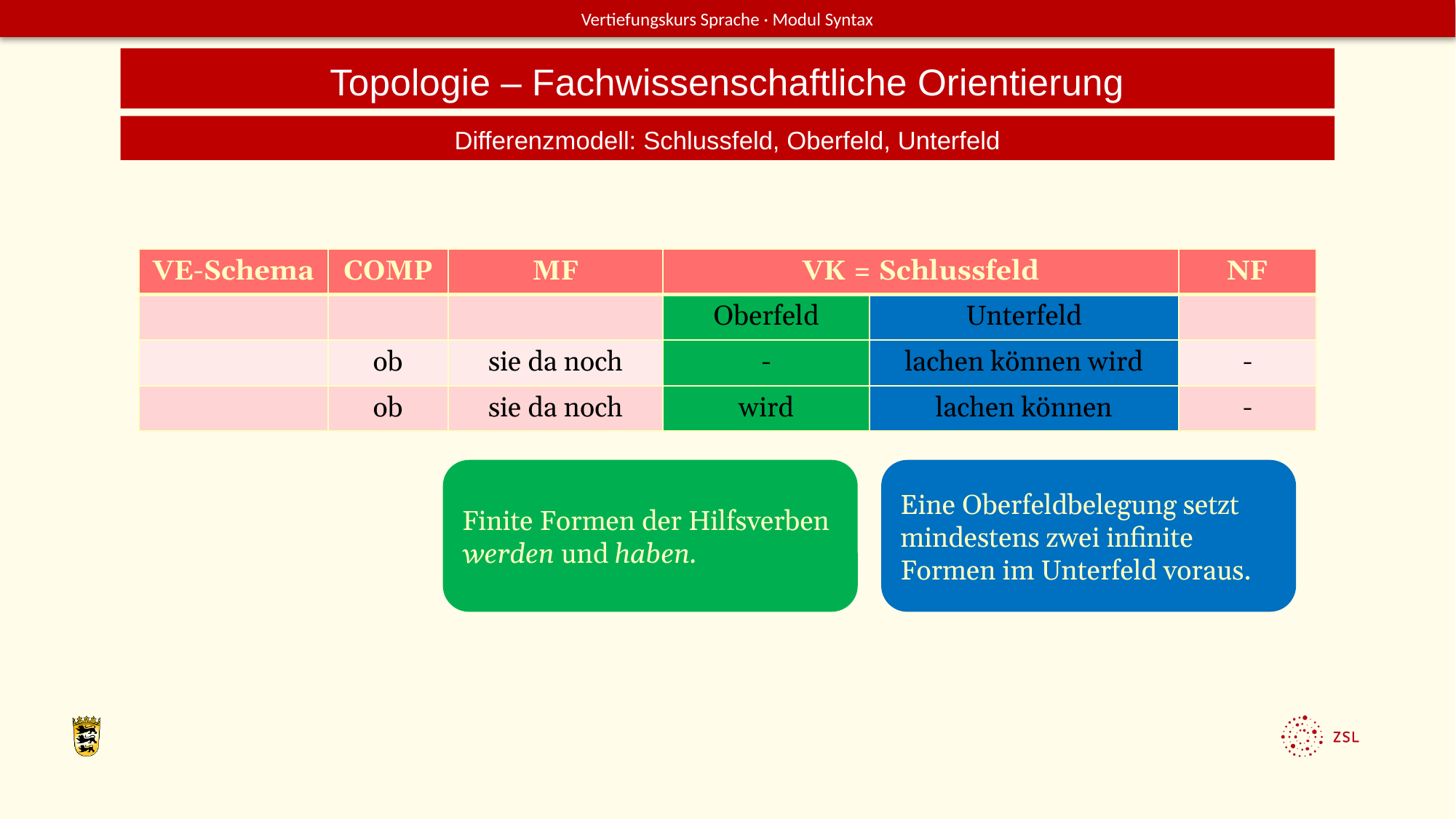

Topologie – Fachwissenschaftliche Orientierung
Differenzmodell: Schlussfeld, Oberfeld, Unterfeld
| VE-Schema | COMP | MF | VK = Schlussfeld |  | NF |
| --- | --- | --- | --- | --- | --- |
|  |  |  | Oberfeld | Unterfeld |  |
|  | ob | sie da noch | - | lachen können wird | - |
|  | ob | sie da noch | wird | lachen können | - |
Finite Formen der Hilfsverben werden und haben.
Eine Oberfeldbelegung setzt mindestens zwei infinite Formen im Unterfeld voraus.